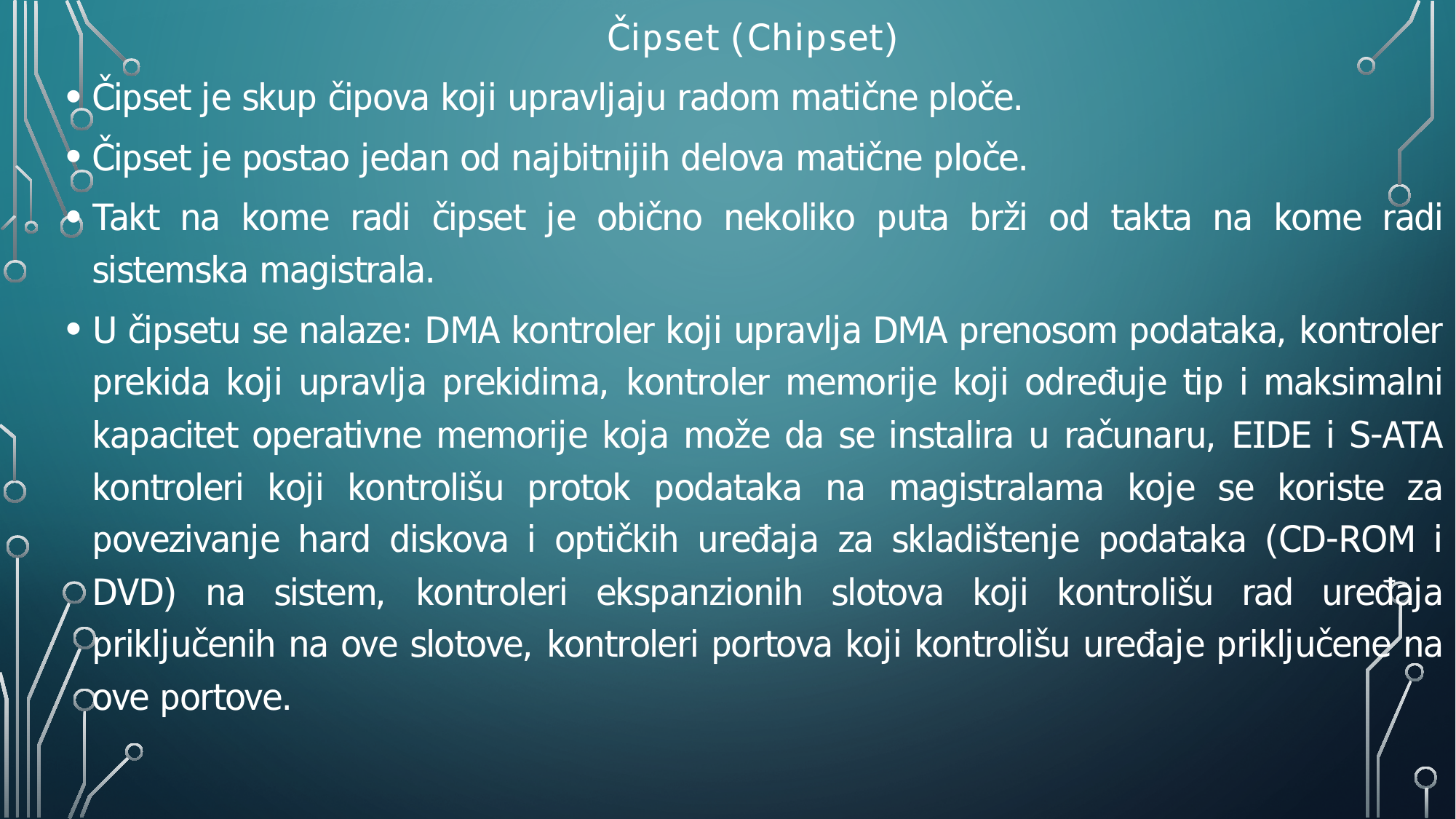

Čipset (Chipset)
Čipset je skup čipova koji upravljaju radom matične ploče.
Čipset je postao jedan od najbitnijih delova matične ploče.
Takt na kome radi čipset je obično nekoliko puta brži od takta na kome radi sistemska magistrala.
U čipsetu se nalaze: DMA kontroler koji upravlja DMA prenosom podataka, kontroler prekida koji upravlja prekidima, kontroler memorije koji određuje tip i maksimalni kapacitet operativne memorije koja može da se instalira u računaru, EIDE i S-ATA kontroleri koji kontrolišu protok podataka na magistralama koje se koriste za povezivanje hard diskova i optičkih uređaja za skladištenje podataka (CD-ROM i DVD) na sistem, kontroleri ekspanzionih slotova koji kontrolišu rad uređaja priključenih na ove slotove, kontroleri portova koji kontrolišu uređaje priključene na ove portove.